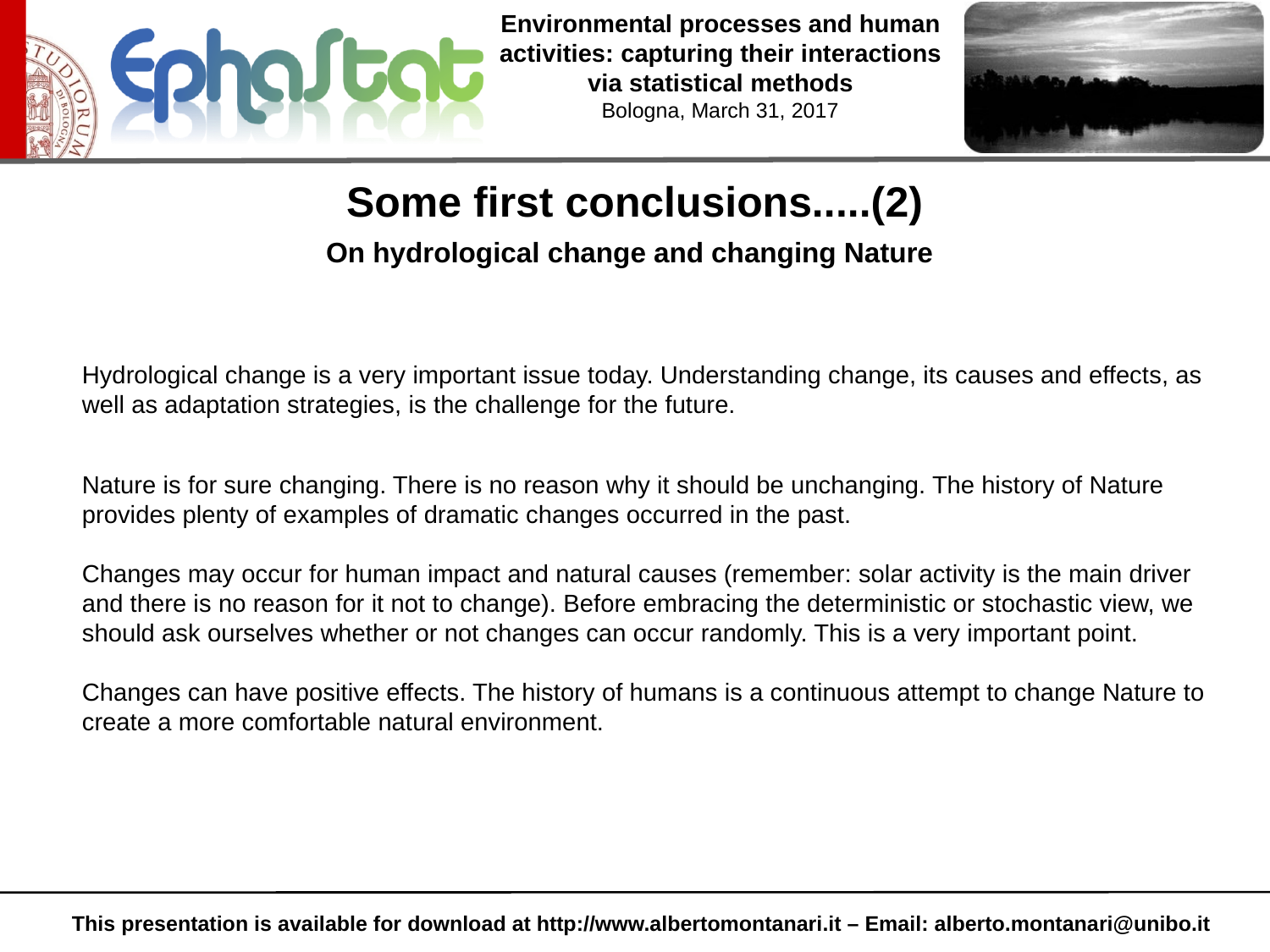

Some first conclusions.....(2)
On hydrological change and changing Nature
Hydrological change is a very important issue today. Understanding change, its causes and effects, as well as adaptation strategies, is the challenge for the future.

Nature is for sure changing. There is no reason why it should be unchanging. The history of Nature provides plenty of examples of dramatic changes occurred in the past.
Changes may occur for human impact and natural causes (remember: solar activity is the main driver and there is no reason for it not to change). Before embracing the deterministic or stochastic view, we should ask ourselves whether or not changes can occur randomly. This is a very important point.
Changes can have positive effects. The history of humans is a continuous attempt to change Nature to create a more comfortable natural environment.